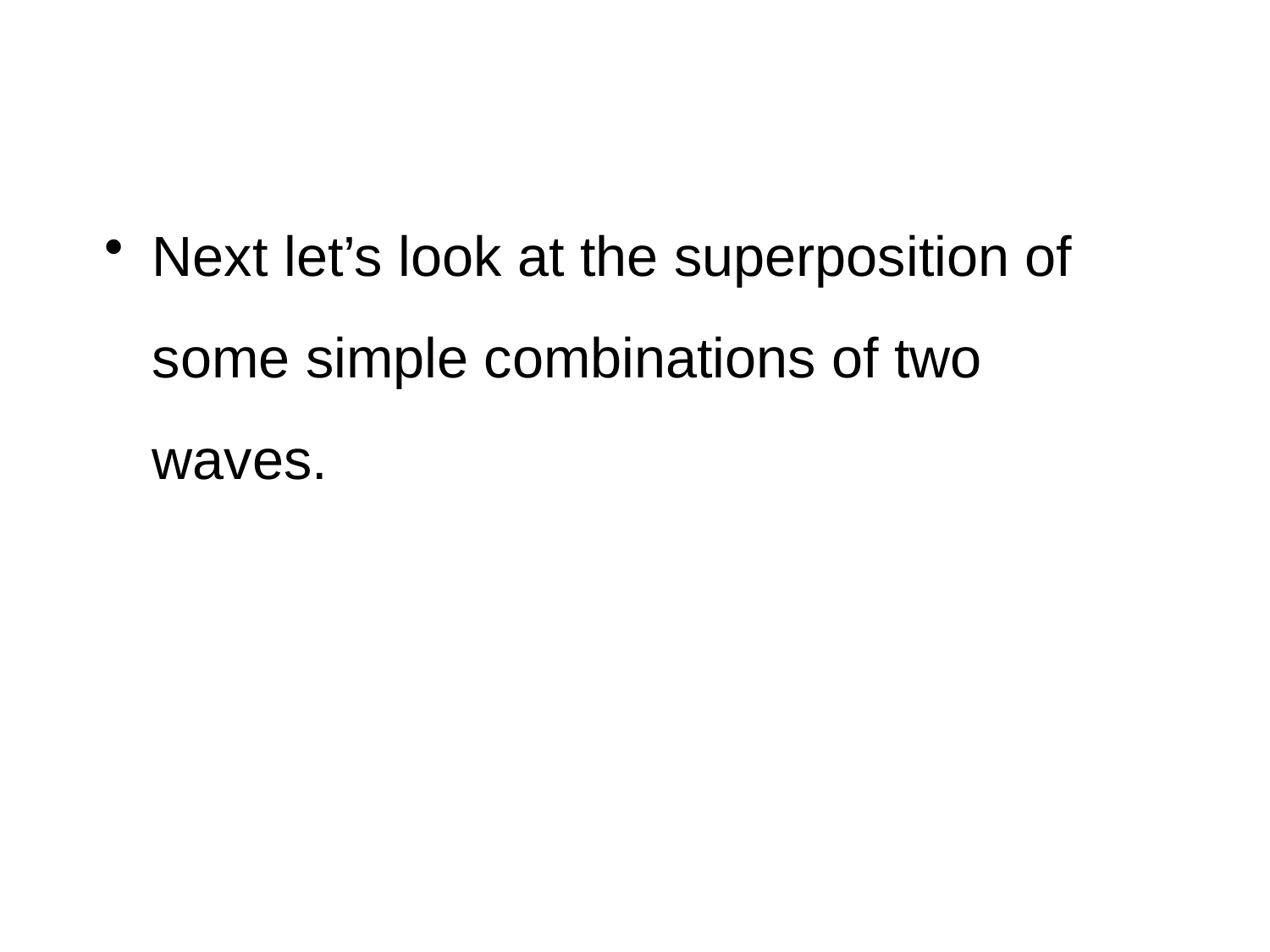

Next let’s look at the superposition of some simple combinations of two waves.